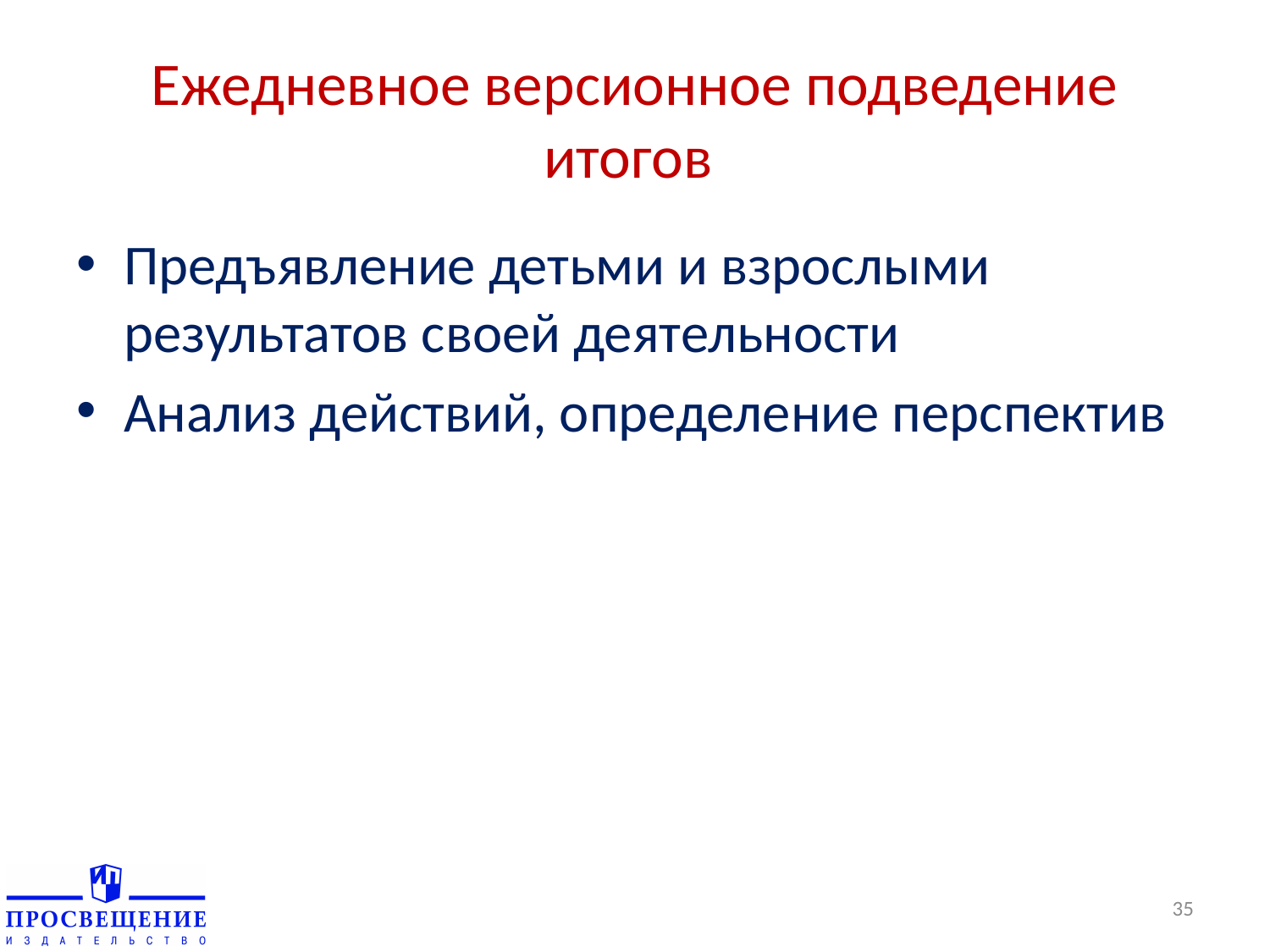

# Ежедневное версионное подведение итогов
Предъявление детьми и взрослыми результатов своей деятельности
Анализ действий, определение перспектив
35